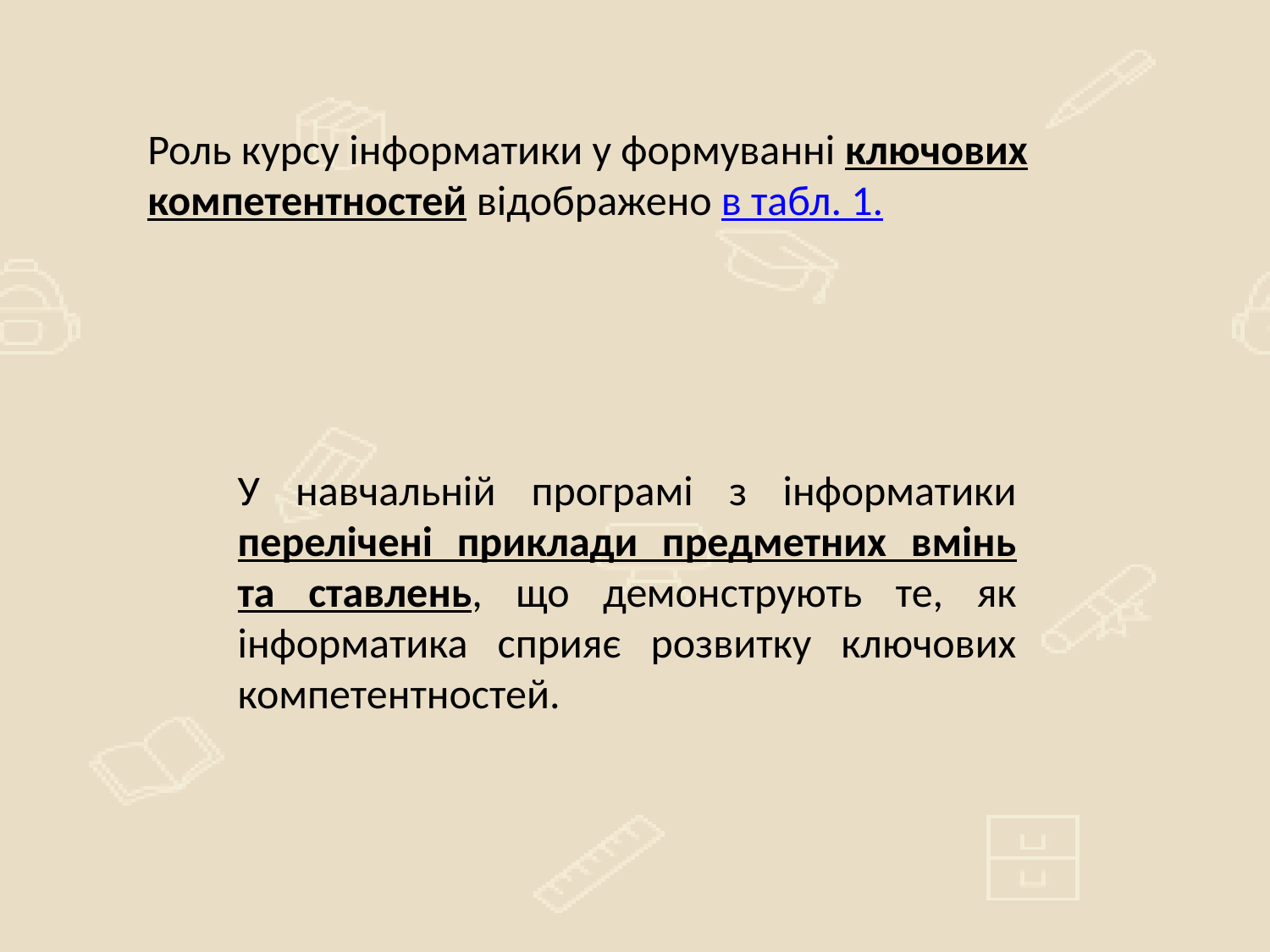

Роль курсу інформатики у формуванні ключових компетентностей відображено в табл. 1.
У навчальній програмі з інформатики перелічені приклади предметних вмінь та ставлень, що демонструють те, як інформатика сприяє розвитку ключових компетентностей.